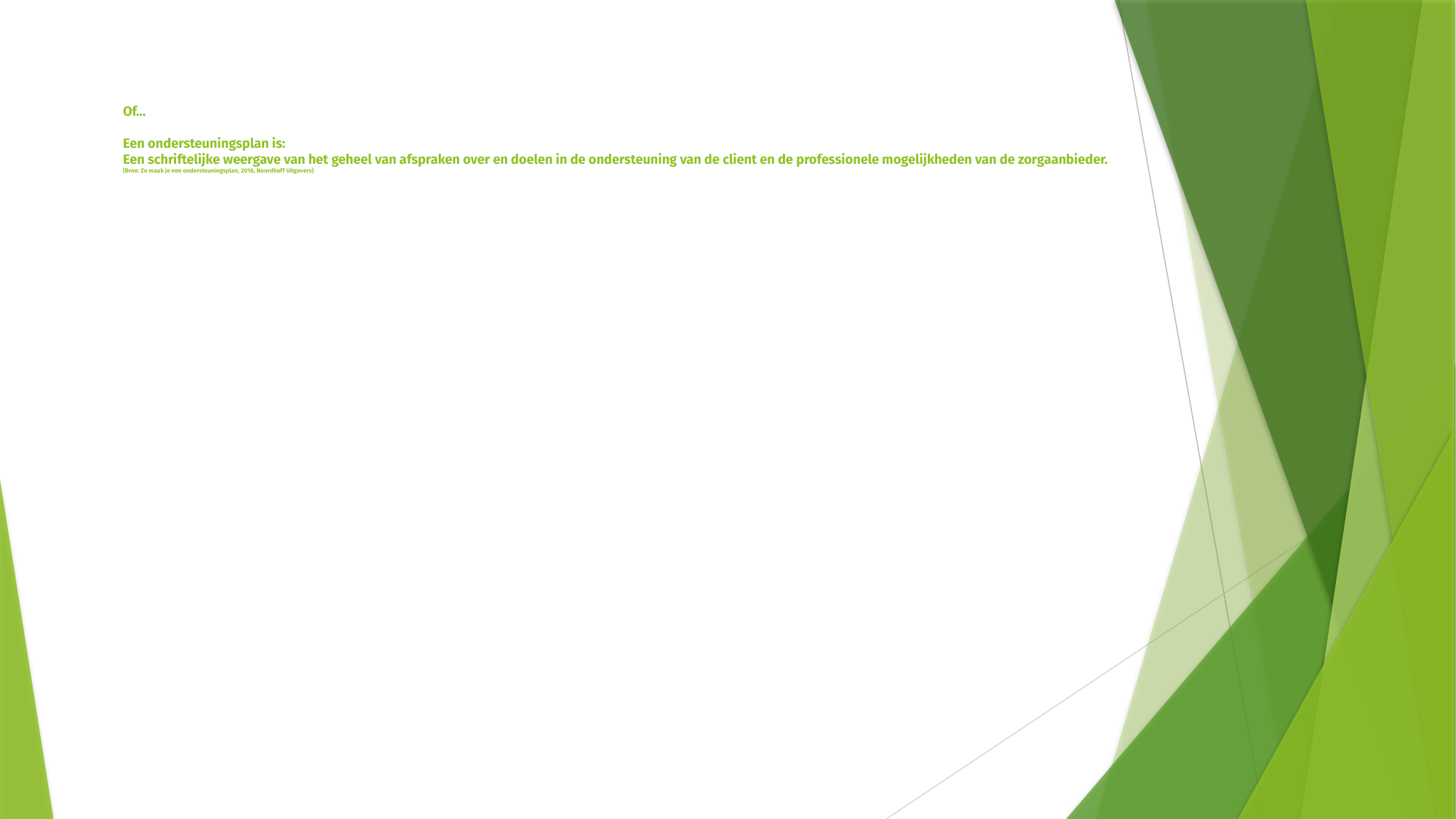

# Of… Een ondersteuningsplan is: Een schriftelijke weergave van het geheel van afspraken over en doelen in de ondersteuning van de client en de professionele mogelijkheden van de zorgaanbieder. (Bron: Zo maak je een ondersteuningsplan, 2016, Noordhoff Uitgevers)